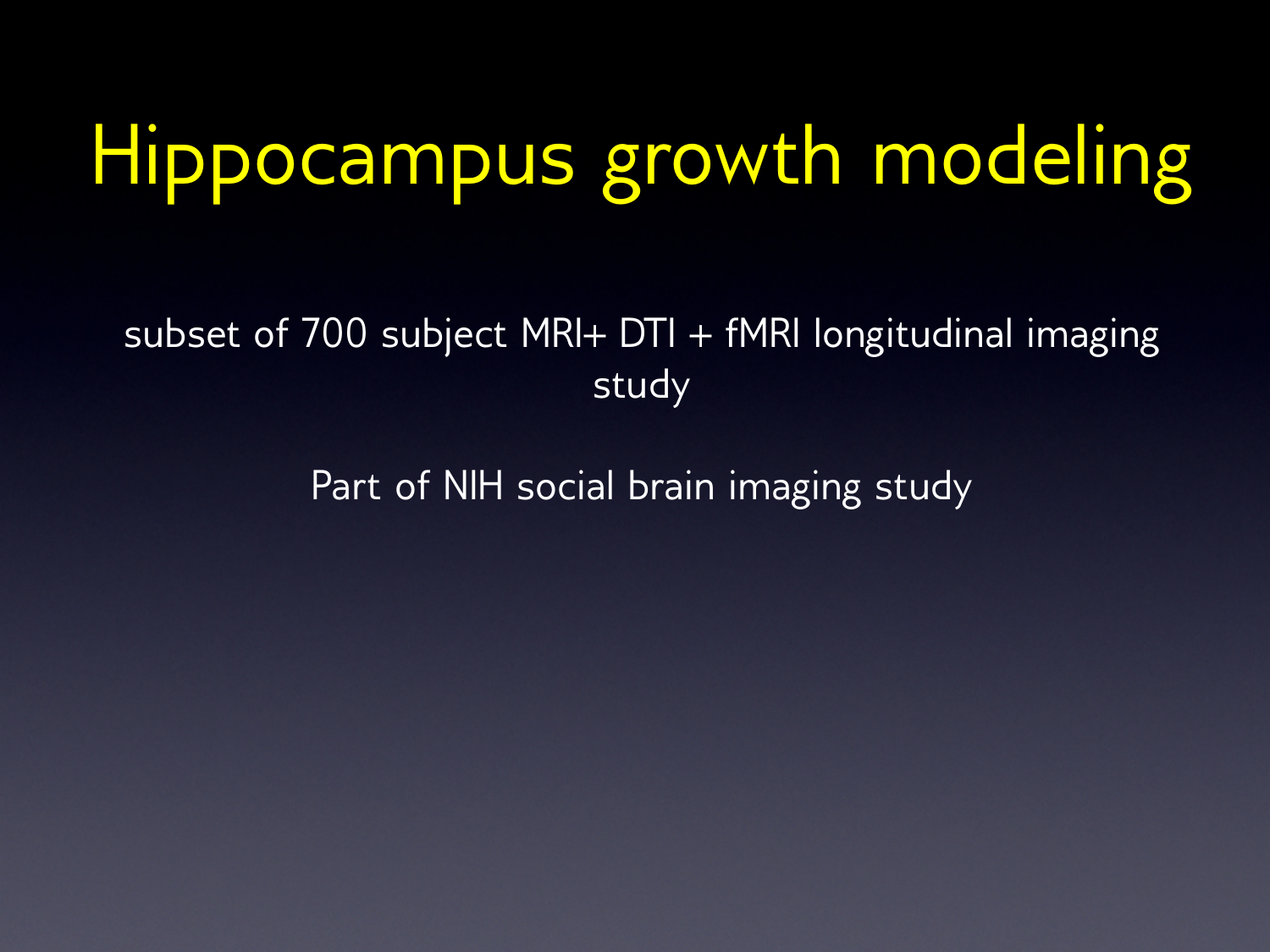

# Hippocampus growth modeling subset of 700 subject MRI+ DTI + fMRI longitudinal imaging study Part of NIH social brain imaging study